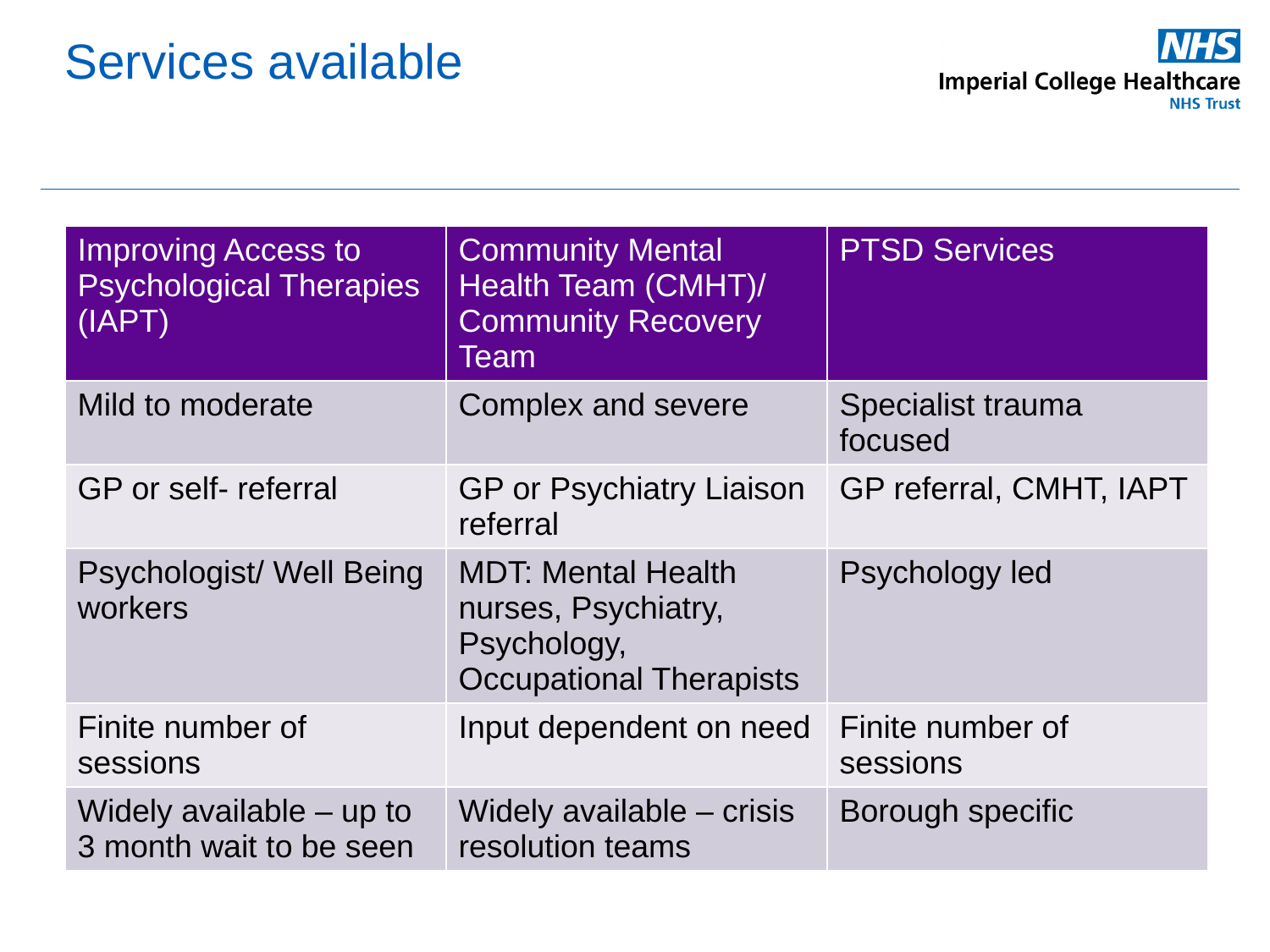

# Services available
| Improving Access to Psychological Therapies (IAPT) | Community Mental Health Team (CMHT)/ Community Recovery Team | PTSD Services |
| --- | --- | --- |
| Mild to moderate | Complex and severe | Specialist trauma focused |
| GP or self- referral | GP or Psychiatry Liaison referral | GP referral, CMHT, IAPT |
| Psychologist/ Well Being workers | MDT: Mental Health nurses, Psychiatry, Psychology, Occupational Therapists | Psychology led |
| Finite number of sessions | Input dependent on need | Finite number of sessions |
| Widely available – up to 3 month wait to be seen | Widely available – crisis resolution teams | Borough specific |